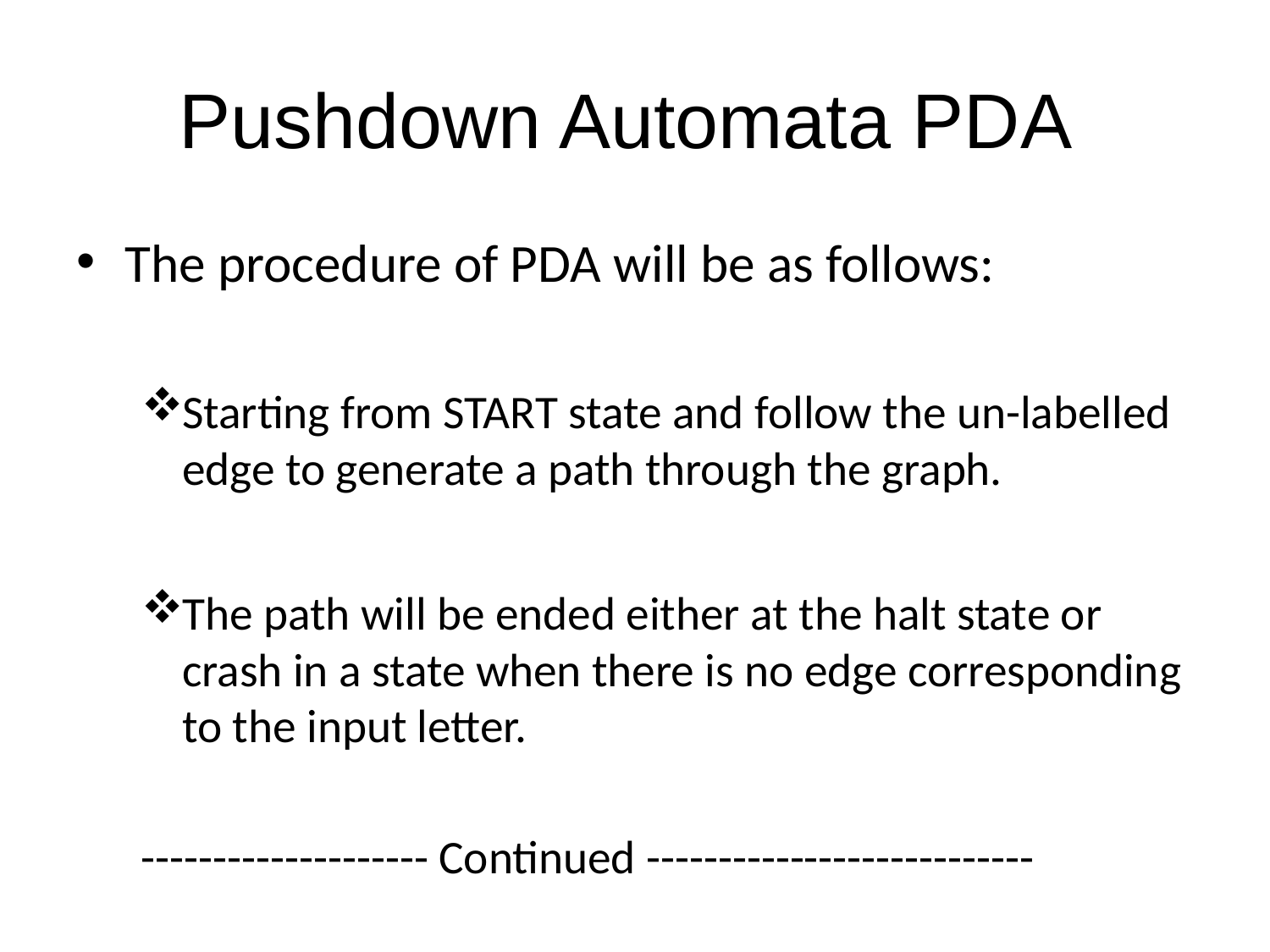

# Pushdown Automata PDA
The procedure of PDA will be as follows:

Starting from START state and follow the un-labelled edge to generate a path through the graph.

The path will be ended either at the halt state or crash in a state when there is no edge corresponding to the input letter.

-------------------- Continued ---------------------------